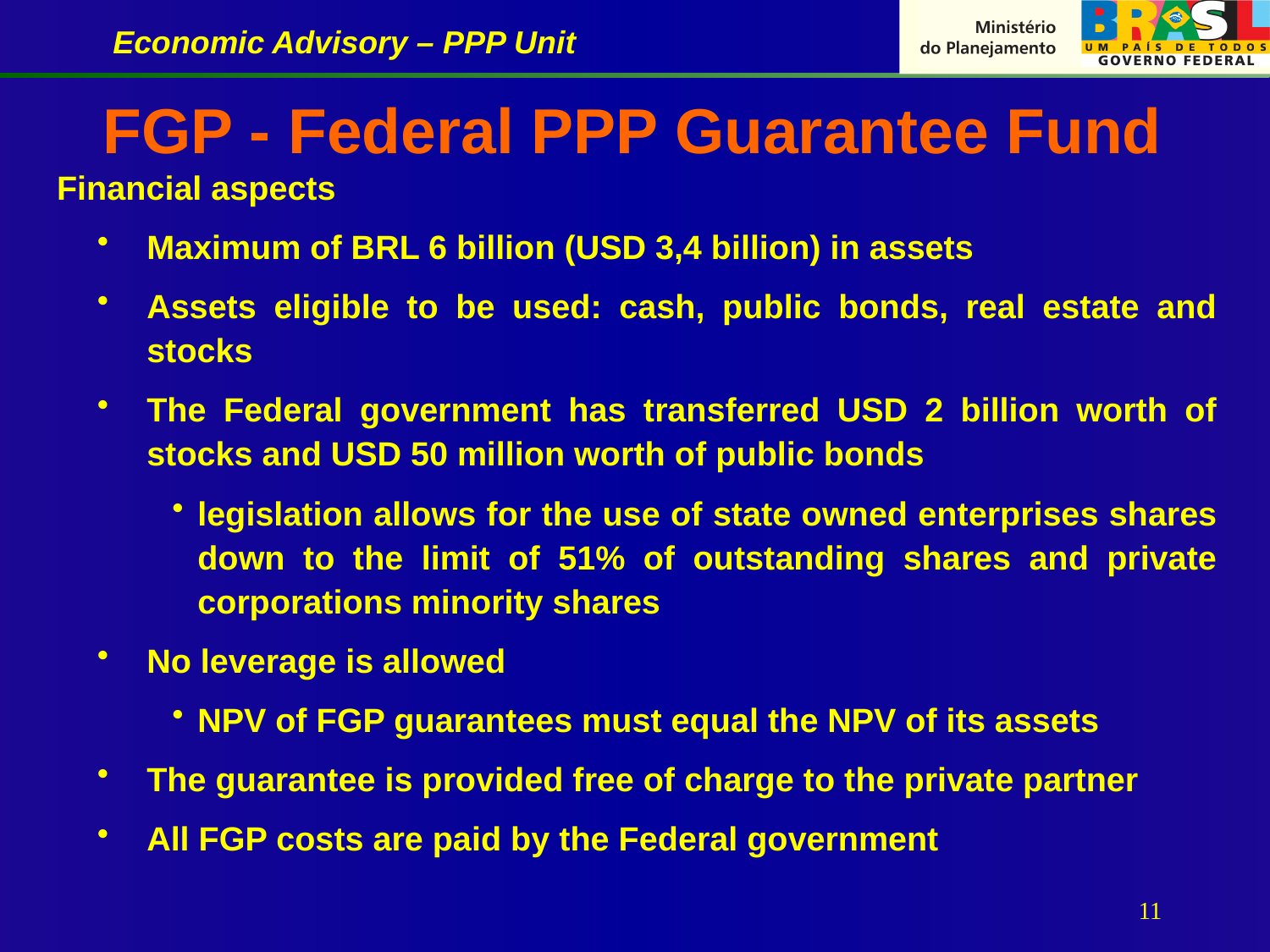

# FGP - Federal PPP Guarantee Fund
 Financial aspects
Maximum of BRL 6 billion (USD 3,4 billion) in assets
Assets eligible to be used: cash, public bonds, real estate and stocks
The Federal government has transferred USD 2 billion worth of stocks and USD 50 million worth of public bonds
legislation allows for the use of state owned enterprises shares down to the limit of 51% of outstanding shares and private corporations minority shares
No leverage is allowed
NPV of FGP guarantees must equal the NPV of its assets
The guarantee is provided free of charge to the private partner
All FGP costs are paid by the Federal government
11